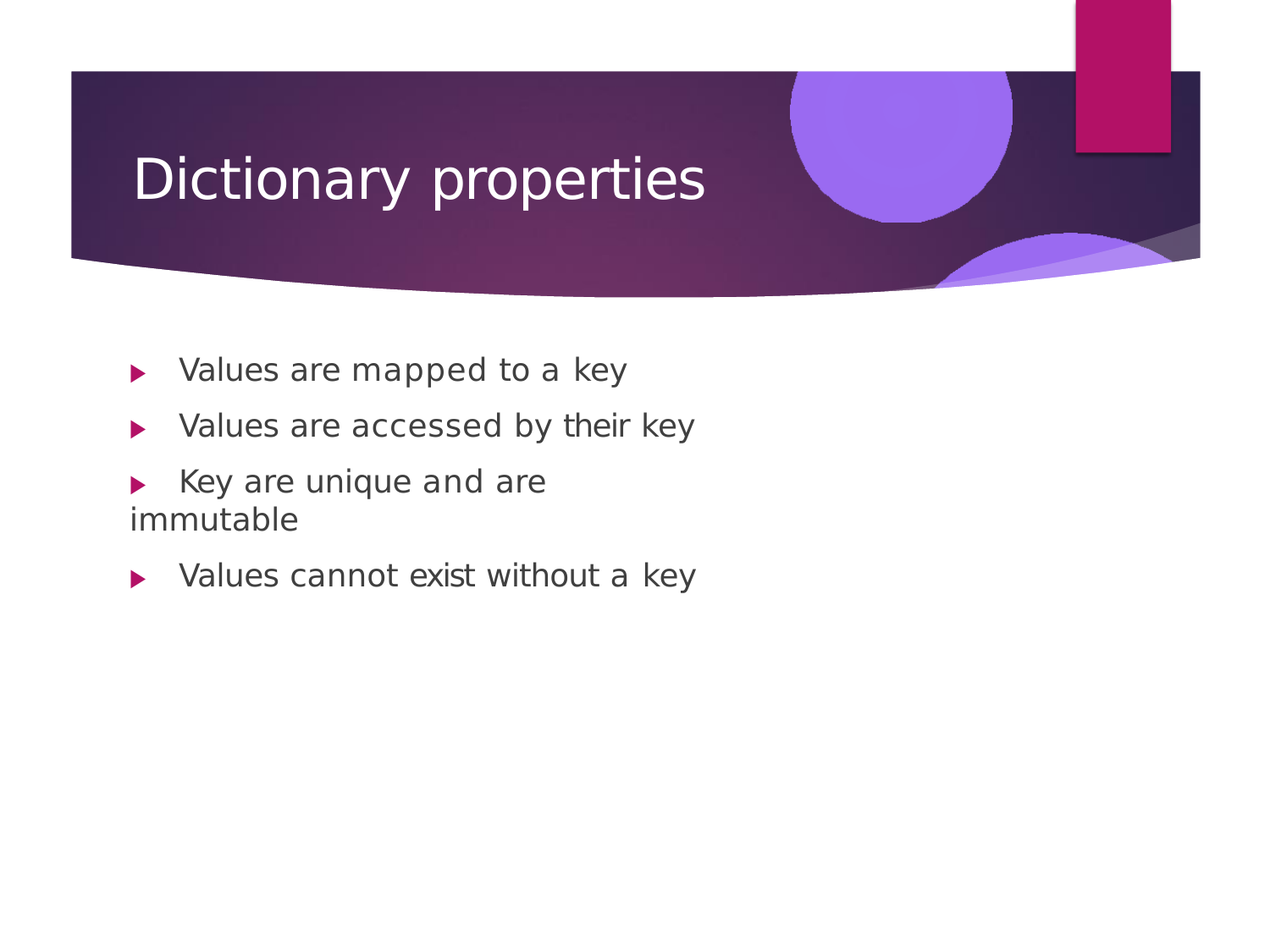

# Dictionary properties
▶	Values are mapped to a key
▶	Values are accessed by their key
▶	Key are unique and are immutable
▶	Values cannot exist without a key